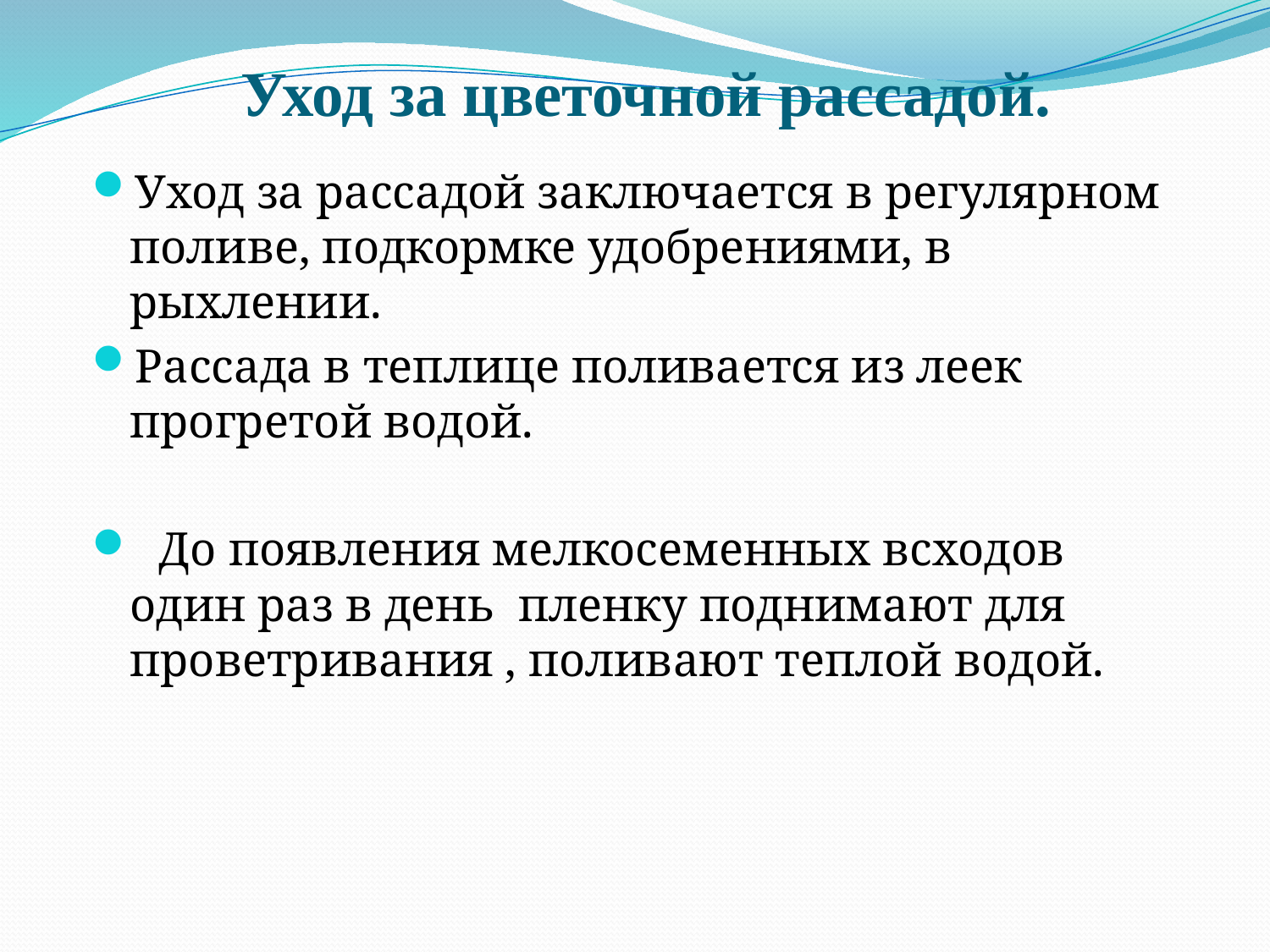

# Уход за цветочной рассадой.
Уход за рассадой заключается в регулярном поливе, подкормке удобрениями, в рыхлении.
Рассада в теплице поливается из леек  прогретой водой.

  До появления мелкосеменных всходов один раз в день  пленку поднимают для проветривания , поливают теплой водой.